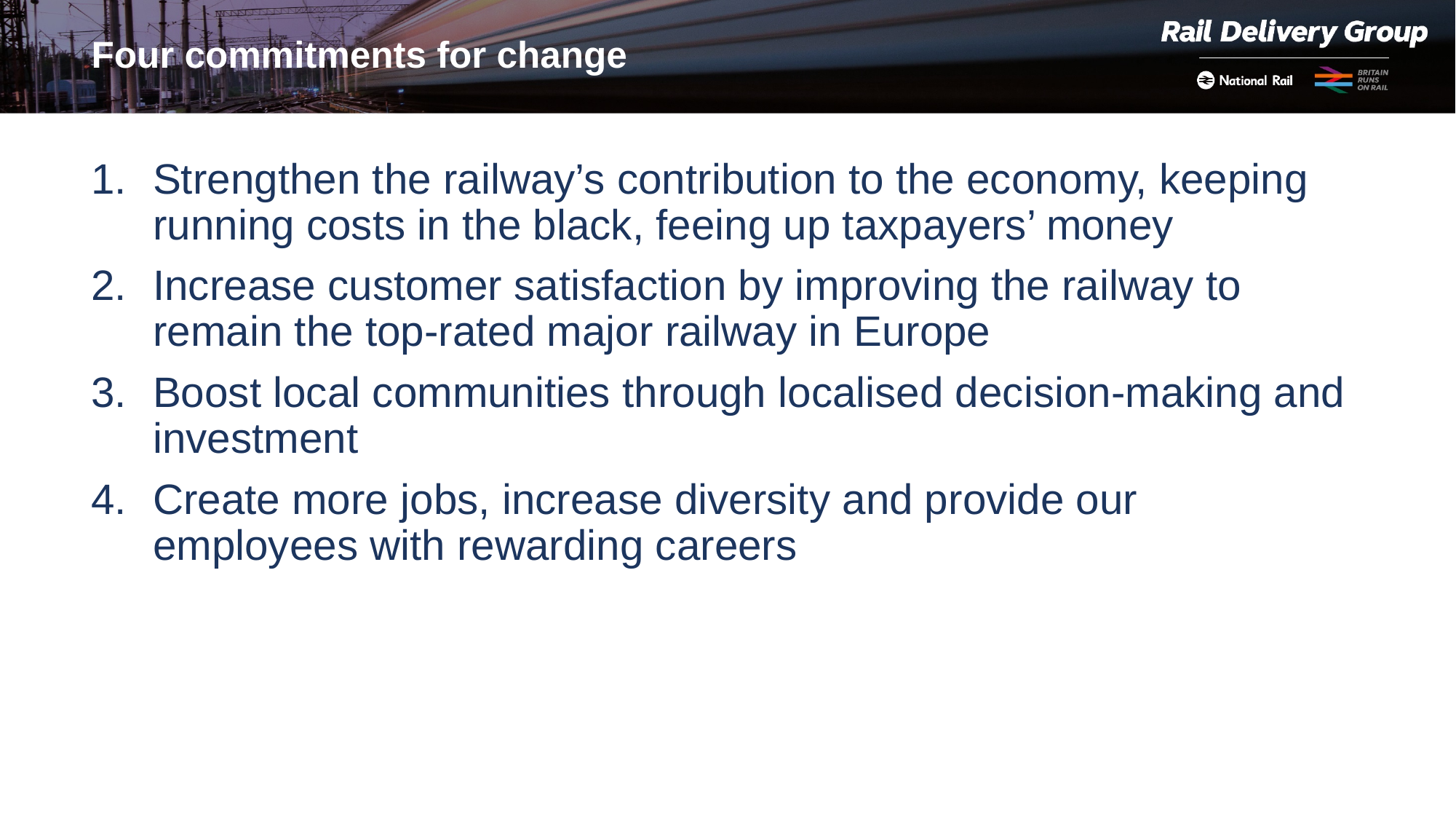

Four commitments for change
Strengthen the railway’s contribution to the economy, keeping running costs in the black, feeing up taxpayers’ money
Increase customer satisfaction by improving the railway to remain the top-rated major railway in Europe
Boost local communities through localised decision-making and investment
Create more jobs, increase diversity and provide our employees with rewarding careers